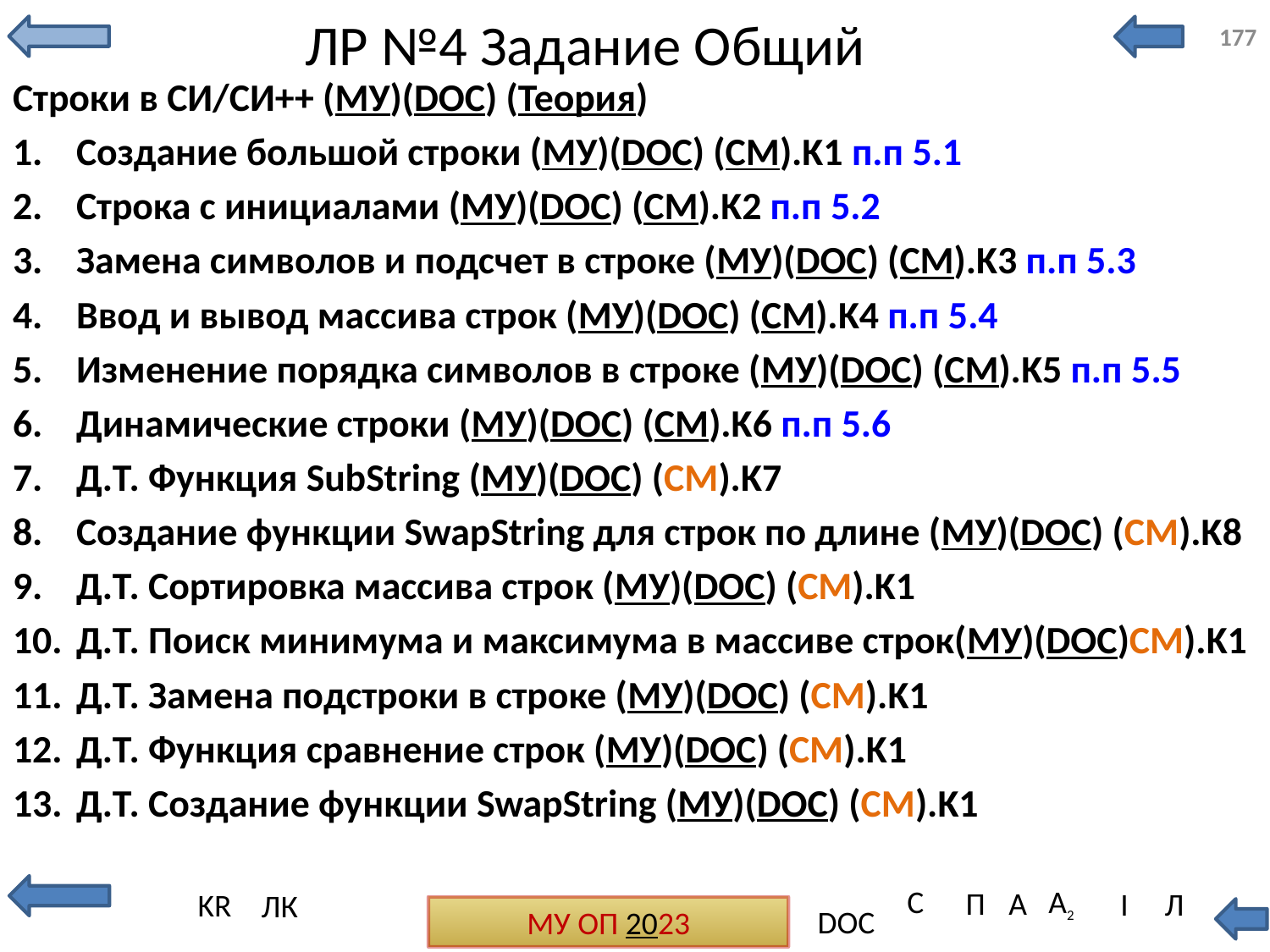

# ЛР №4 Задание Общий
177
Строки в СИ/СИ++ (МУ)(DOC) (Теория)
Создание большой строки (МУ)(DOC) (СМ).K1 п.п 5.1
Строка с инициалами (МУ)(DOC) (СМ).K2 п.п 5.2
Замена символов и подсчет в строке (МУ)(DOC) (СМ).K3 п.п 5.3
Ввод и вывод массива строк (МУ)(DOC) (СМ).K4 п.п 5.4
Изменение порядка символов в строке (МУ)(DOC) (СМ).K5 п.п 5.5
Динамические строки (МУ)(DOC) (СМ).K6 п.п 5.6
Д.Т. Функция SubString (МУ)(DOC) (СМ).K7
Создание функции SwapString для строк по длине (МУ)(DOC) (СМ).K8
Д.Т. Сортировка массива строк (МУ)(DOC) (СМ).K1
Д.Т. Поиск минимума и максимума в массиве строк(МУ)(DOC)СМ).K1
Д.Т. Замена подстроки в строке (МУ)(DOC) (СМ).K1
Д.Т. Функция сравнение строк (МУ)(DOC) (СМ).K1
Д.Т. Создание функции SwapString (МУ)(DOC) (СМ).K1